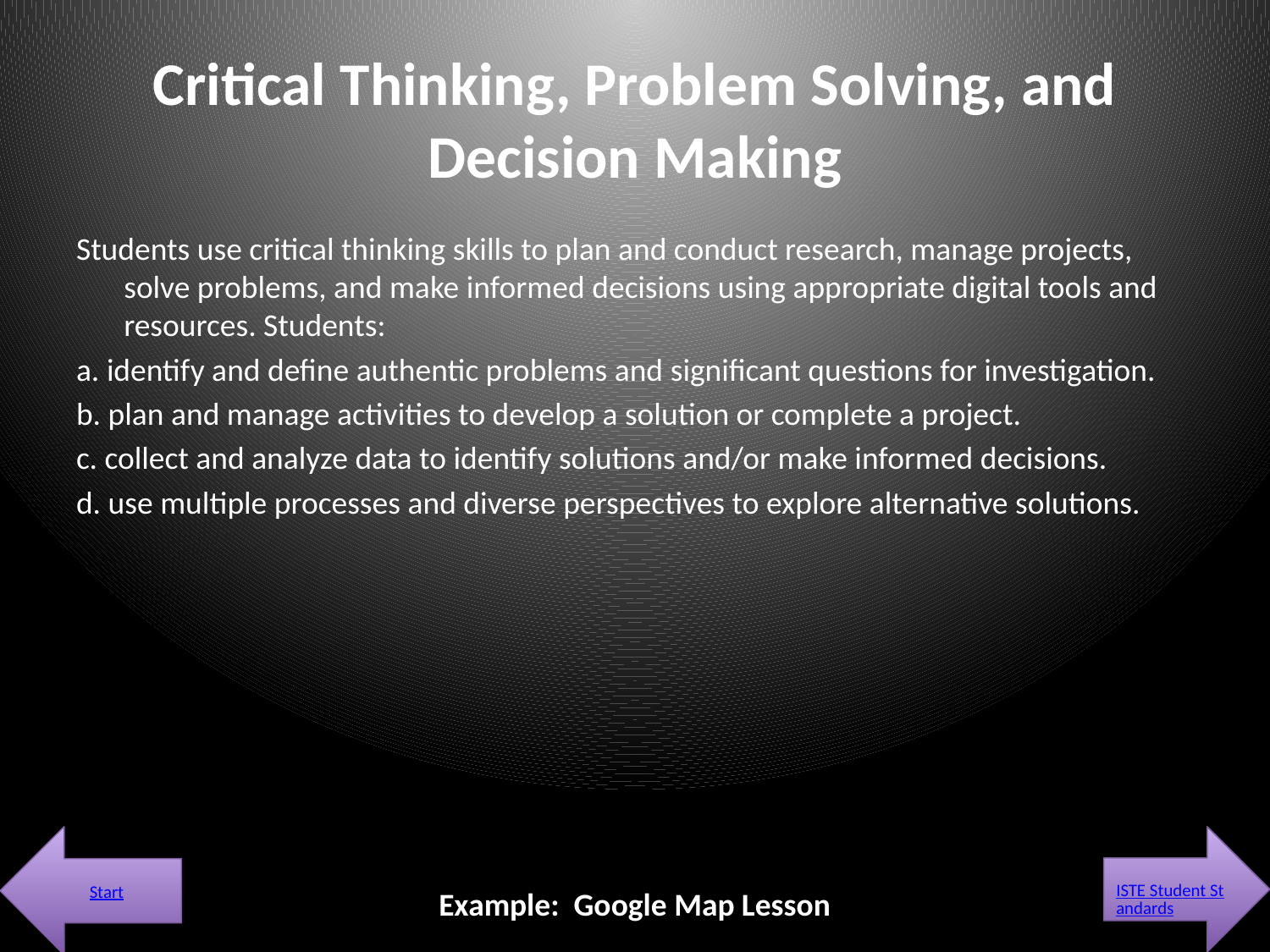

# Critical Thinking, Problem Solving, and Decision Making
Students use critical thinking skills to plan and conduct research, manage projects, solve problems, and make informed decisions using appropriate digital tools and resources. Students:
a. identify and define authentic problems and significant questions for investigation.
b. plan and manage activities to develop a solution or complete a project.
c. collect and analyze data to identify solutions and/or make informed decisions.
d. use multiple processes and diverse perspectives to explore alternative solutions.
Start
ISTE Student Standards
Example:  Google Map Lesson